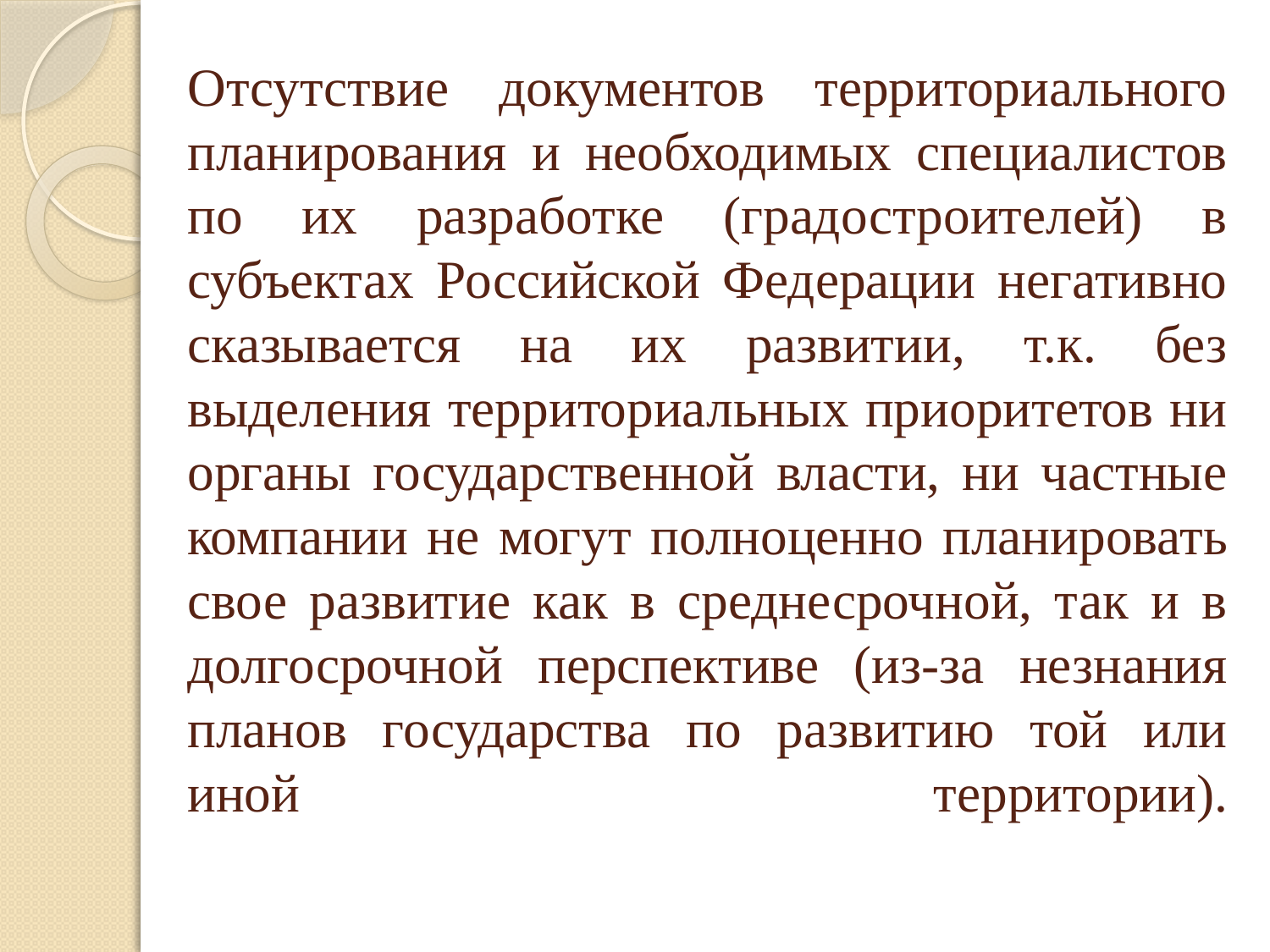

# Отсутствие документов территориального планирования и необходимых специалистов по их разработке (градостроителей) в субъектах Российской Федерации негативно сказывается на их развитии, т.к. без выделения территориальных приоритетов ни органы государственной власти, ни частные компании не могут полноценно планировать свое развитие как в среднесрочной, так и в долгосрочной перспективе (из-за незнания планов государства по развитию той или иной территории).